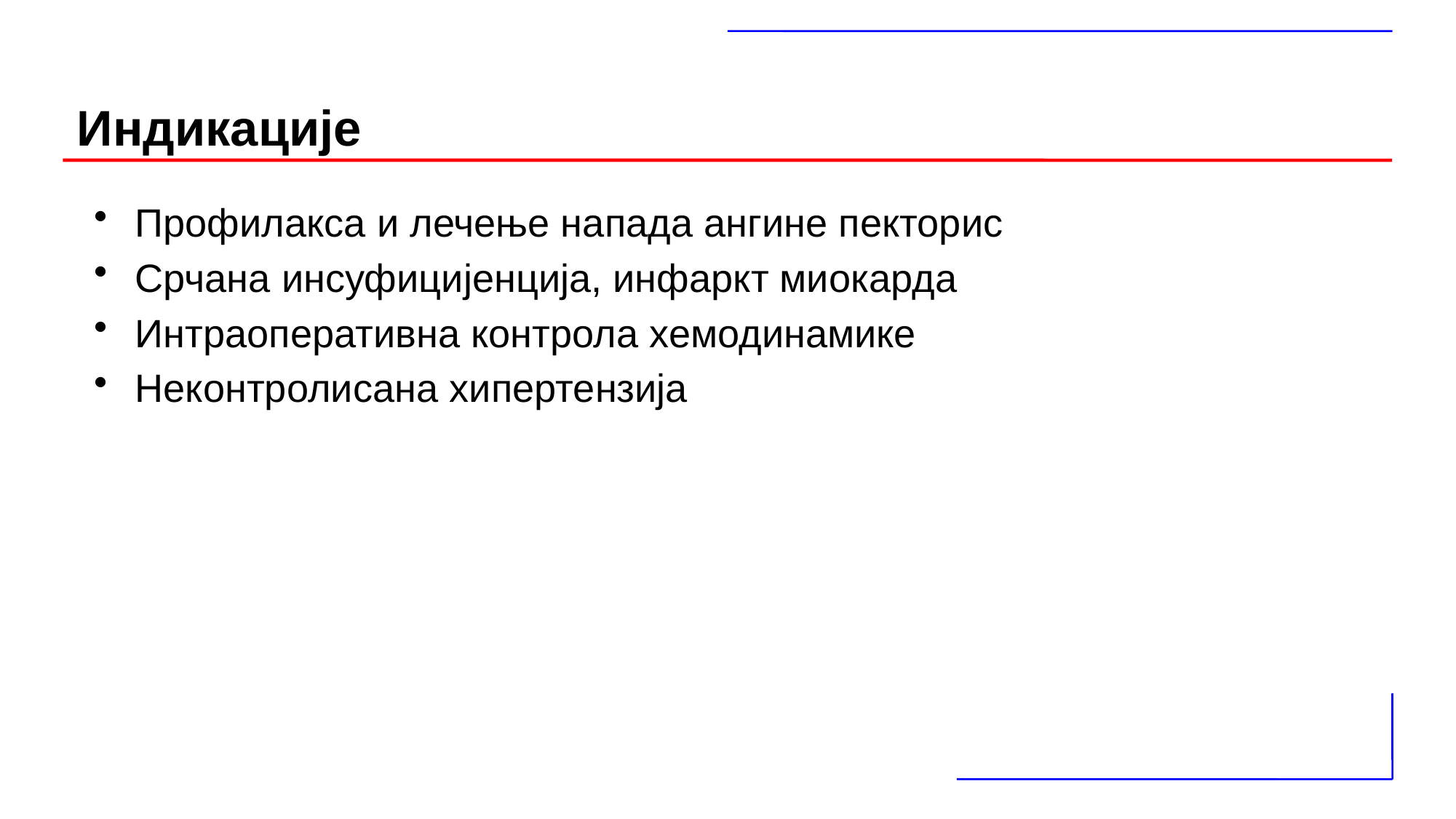

Индикације
Профилакса и лечење напада ангине пекторис
Срчана инсуфицијенција, инфаркт миокарда
Интраоперативна контрола хемодинамике
Неконтролисана хипертензија